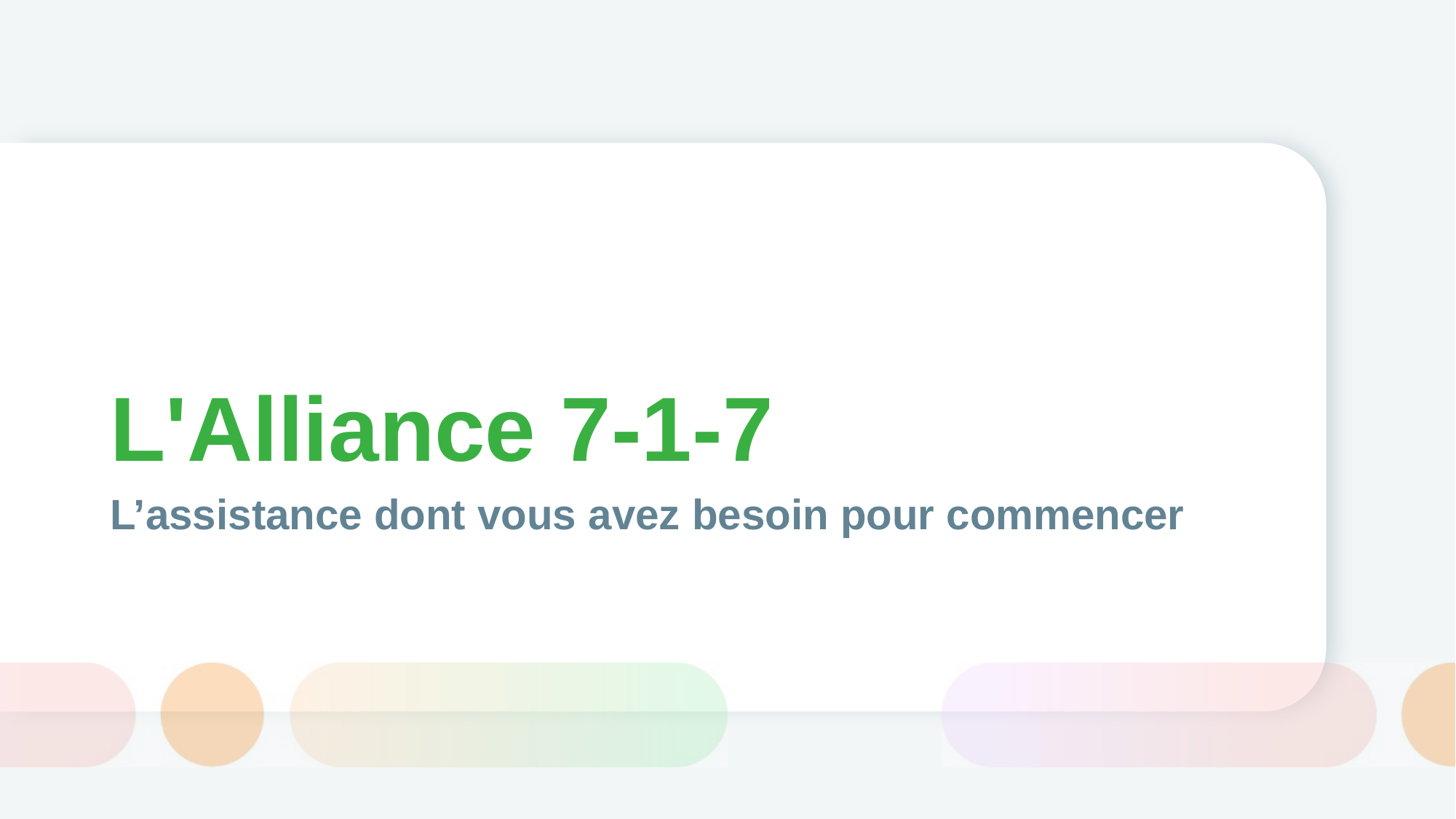

# L'Alliance 7-1-7
L’assistance dont vous avez besoin pour commencer